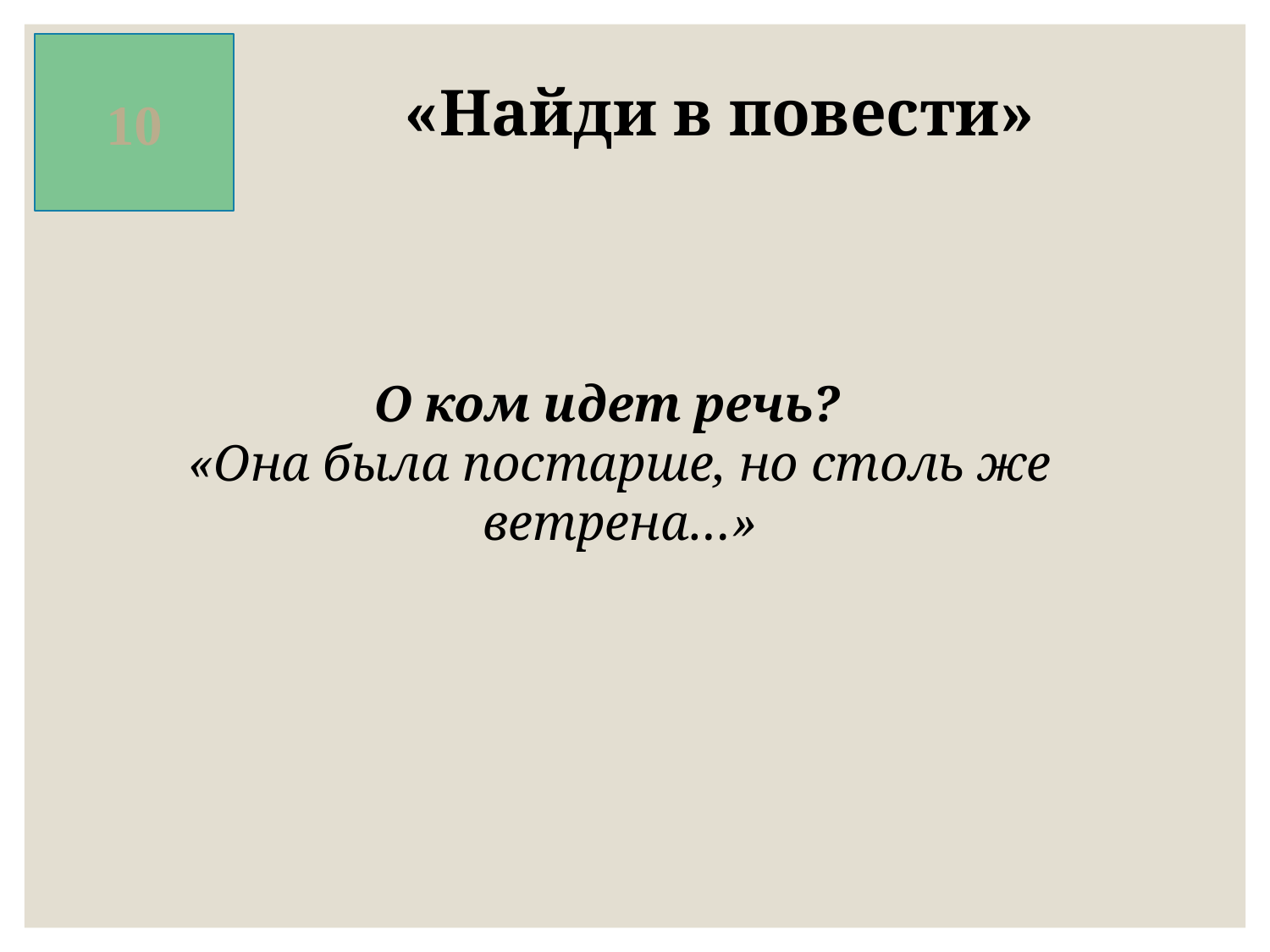

10
«Найди в повести»
О ком идет речь?
«Она была постарше, но столь же ветрена…»